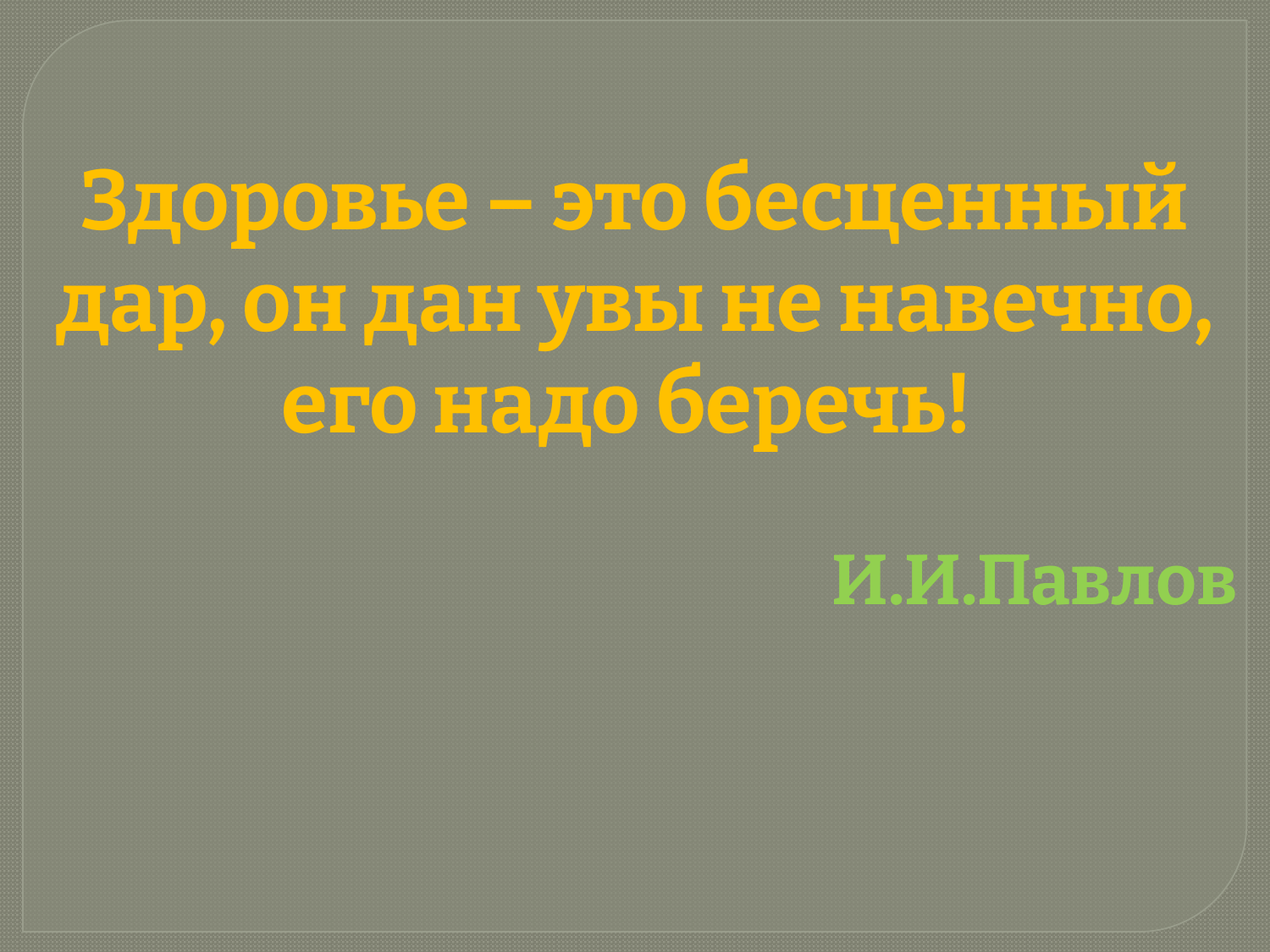

Здоровье – это бесценный дар, он дан увы не навечно, его надо беречь!

И.И.Павлов